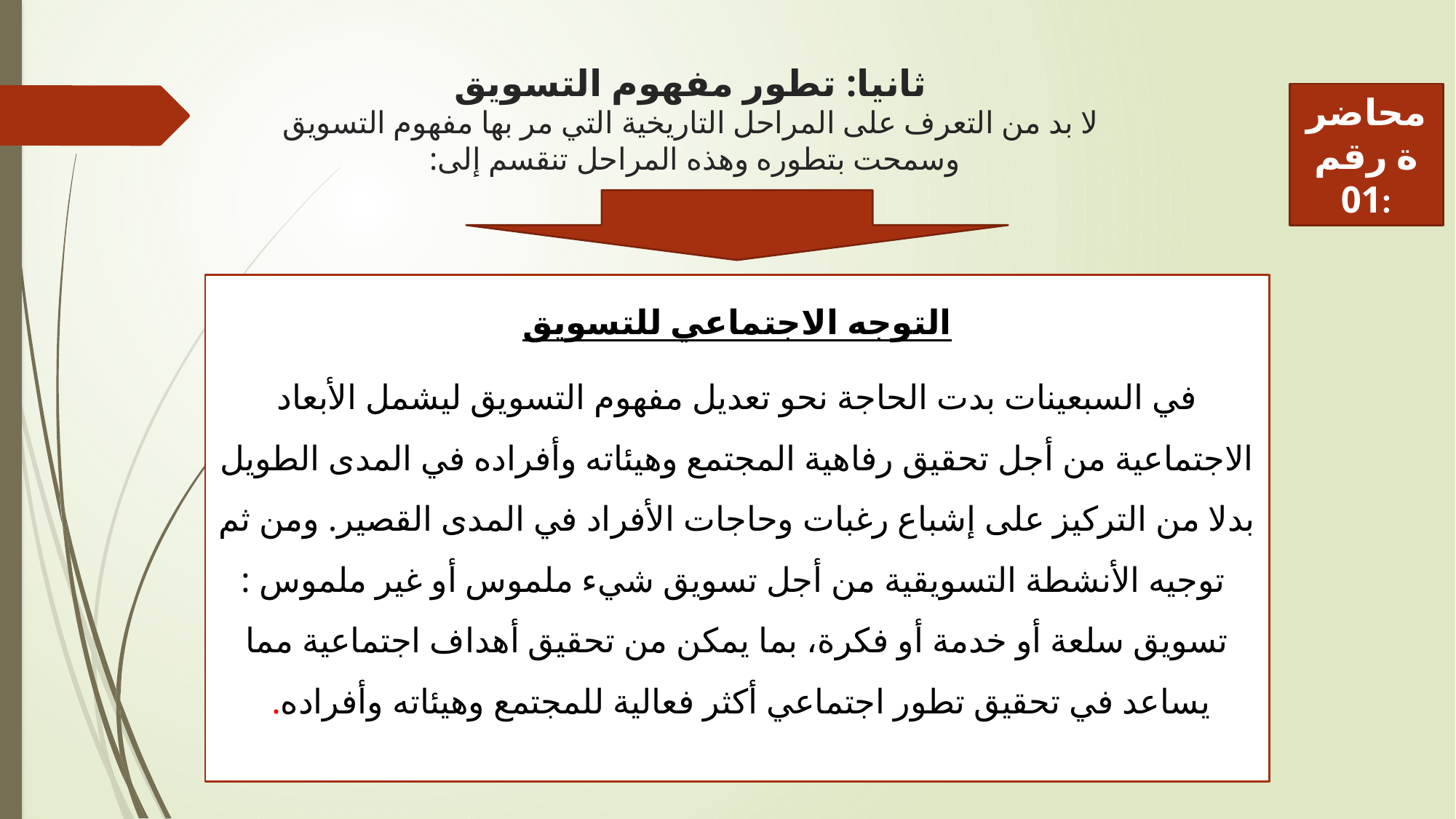

ثانيا: تطور مفهوم التسويق
لا بد من التعرف على المراحل التاريخية التي مر بها مفهوم التسويق وسمحت بتطوره وهذه المراحل تنقسم إلى:
محاضرة رقم 01:

التوجه الاجتماعي للتسويق
في السبعينات بدت الحاجة نحو تعديل مفهوم التسويق ليشمل الأبعاد الاجتماعية من أجل تحقيق رفاهية المجتمع وهيئاته وأفراده في المدى الطويل بدلا من التركيز على إشباع رغبات وحاجات الأفراد في المدى القصير. ومن ثم  توجيه الأنشطة التسويقية من أجل تسويق شيء ملموس أو غير ملموس : تسويق سلعة أو خدمة أو فكرة، بما يمكن من تحقيق أهداف اجتماعية مما يساعد في تحقيق تطور اجتماعي أكثر فعالية للمجتمع وهيئاته وأفراده.